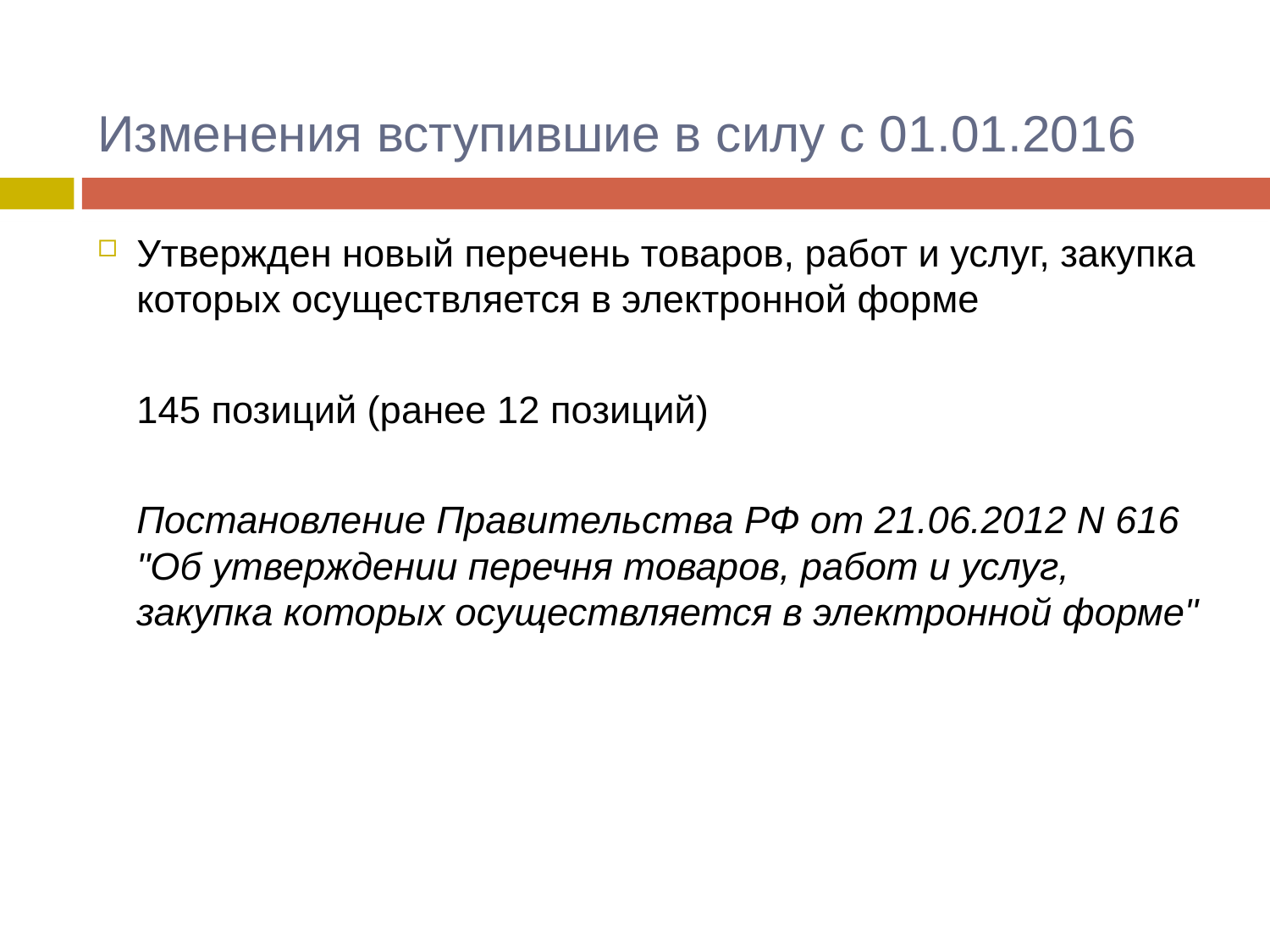

# Изменения вступившие в силу с 01.01.2016
Утвержден новый перечень товаров, работ и услуг, закупка которых осуществляется в электронной форме

	145 позиций (ранее 12 позиций)

	Постановление Правительства РФ от 21.06.2012 N 616 "Об утверждении перечня товаров, работ и услуг, закупка которых осуществляется в электронной форме"